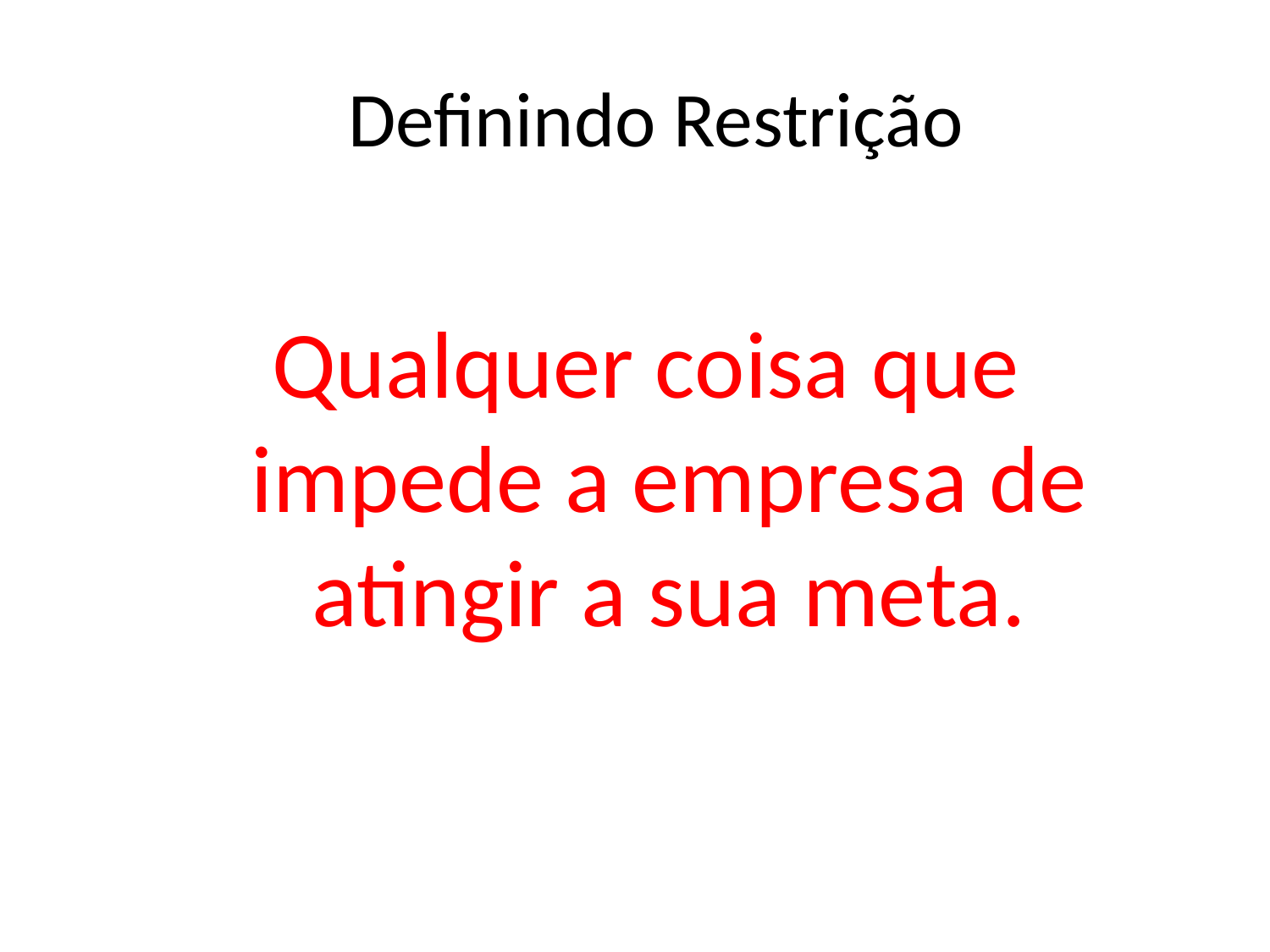

Definindo Restrição
Qualquer coisa que impede a empresa de atingir a sua meta.